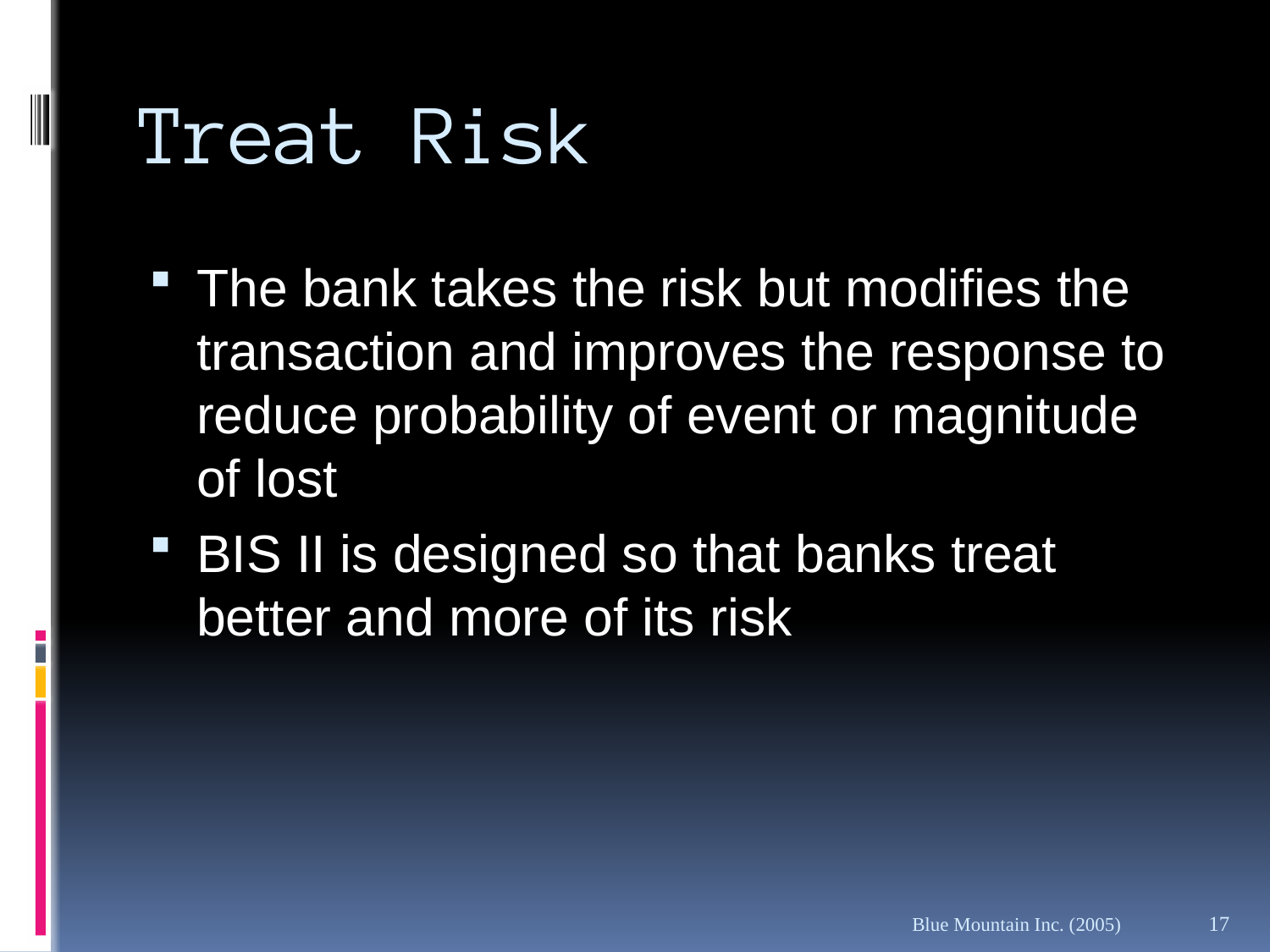

# Treat Risk
The bank takes the risk but modifies the transaction and improves the response to reduce probability of event or magnitude of lost
BIS II is designed so that banks treat better and more of its risk
Blue Mountain Inc. (2005)
17